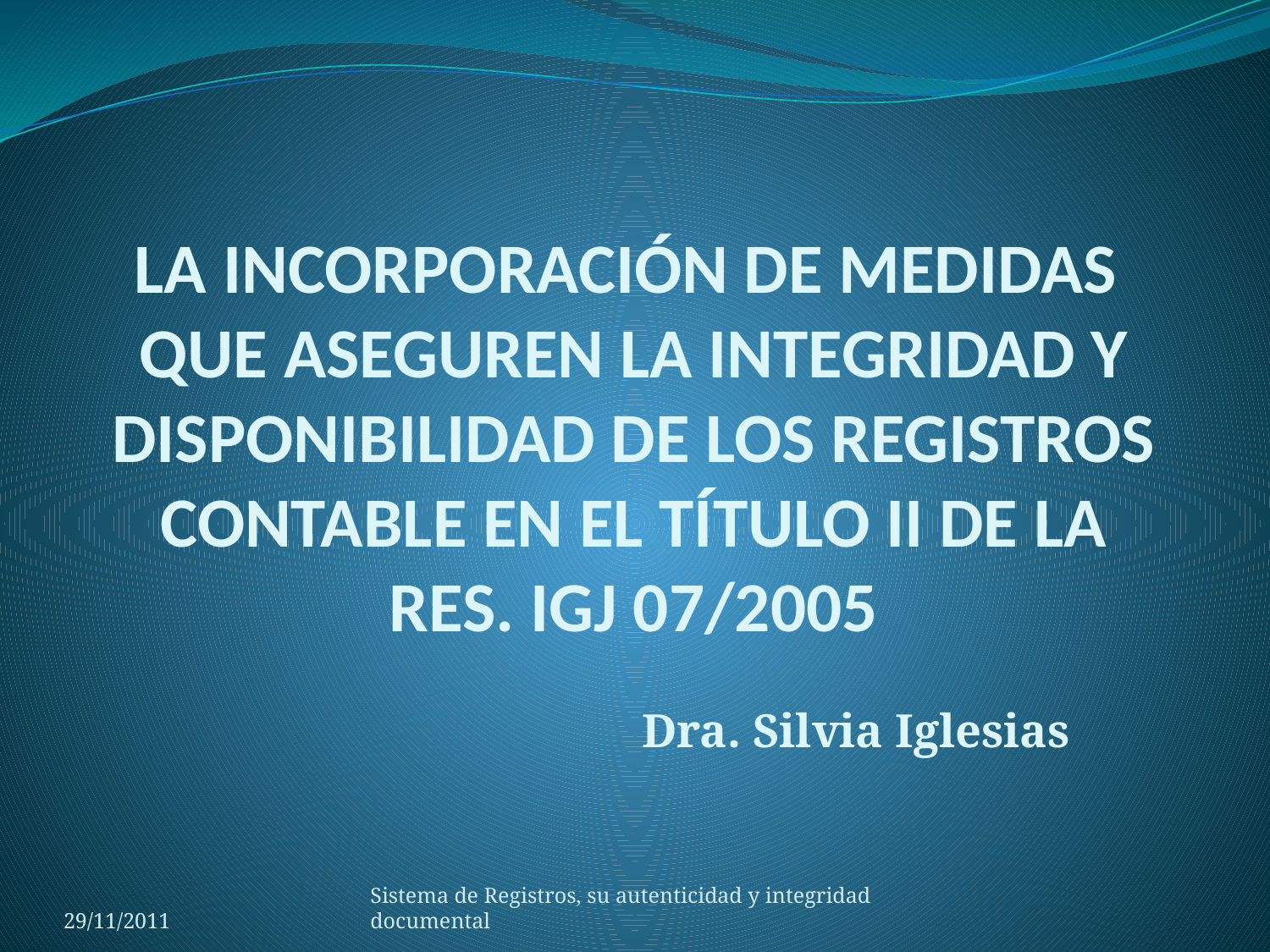

# LA INCORPORACIÓN DE MEDIDAS  QUE ASEGUREN LA INTEGRIDAD Y DISPONIBILIDAD DE LOS REGISTROS CONTABLE EN EL TÍTULO II DE LA RES. IGJ 07/2005
Dra. Silvia Iglesias
29/11/2011
Sistema de Registros, su autenticidad y integridad documental